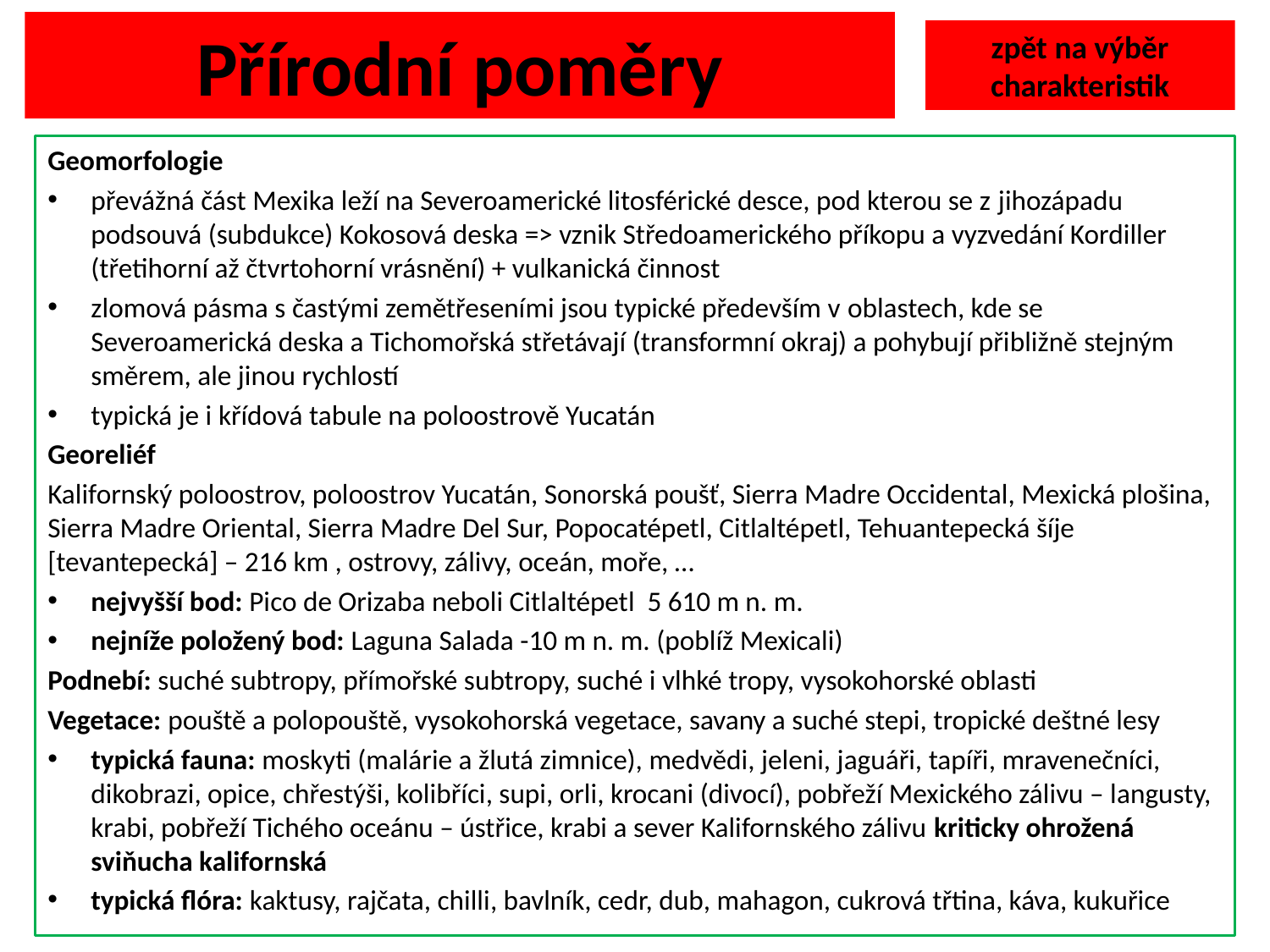

# Přírodní poměry
zpět na výběr charakteristik
Geomorfologie
převážná část Mexika leží na Severoamerické litosférické desce, pod kterou se z jihozápadu podsouvá (subdukce) Kokosová deska => vznik Středoamerického příkopu a vyzvedání Kordiller (třetihorní až čtvrtohorní vrásnění) + vulkanická činnost
zlomová pásma s častými zemětřeseními jsou typické především v oblastech, kde se Severoamerická deska a Tichomořská střetávají (transformní okraj) a pohybují přibližně stejným směrem, ale jinou rychlostí
typická je i křídová tabule na poloostrově Yucatán
Georeliéf
Kalifornský poloostrov, poloostrov Yucatán, Sonorská poušť, Sierra Madre Occidental, Mexická plošina, Sierra Madre Oriental, Sierra Madre Del Sur, Popocatépetl, Citlaltépetl, Tehuantepecká šíje [tevantepecká] – 216 km , ostrovy, zálivy, oceán, moře, …
nejvyšší bod: Pico de Orizaba neboli Citlaltépetl  5 610 m n. m.
nejníže položený bod: Laguna Salada -10 m n. m. (poblíž Mexicali)
Podnebí: suché subtropy, přímořské subtropy, suché i vlhké tropy, vysokohorské oblasti
Vegetace: pouště a polopouště, vysokohorská vegetace, savany a suché stepi, tropické deštné lesy
typická fauna: moskyti (malárie a žlutá zimnice), medvědi, jeleni, jaguáři, tapíři, mravenečníci, dikobrazi, opice, chřestýši, kolibříci, supi, orli, krocani (divocí), pobřeží Mexického zálivu – langusty, krabi, pobřeží Tichého oceánu – ústřice, krabi a sever Kalifornského zálivu kriticky ohrožená sviňucha kalifornská
typická flóra: kaktusy, rajčata, chilli, bavlník, cedr, dub, mahagon, cukrová třtina, káva, kukuřice